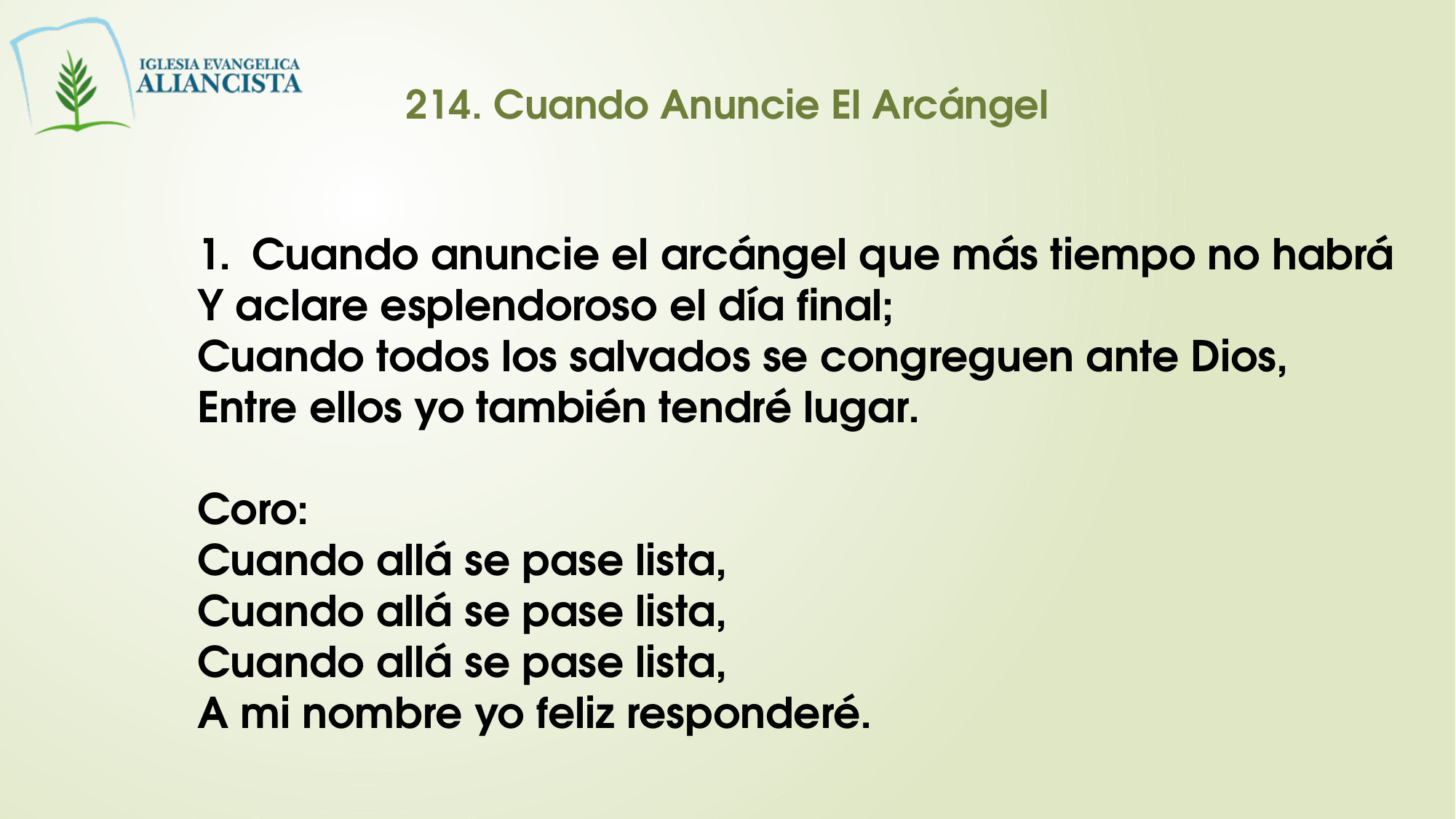

214. Cuando Anuncie El Arcángel
Cuando anuncie el arcángel que más tiempo no habrá
Y aclare esplendoroso el día final;
Cuando todos los salvados se congreguen ante Dios,
Entre ellos yo también tendré lugar.

Coro:
Cuando allá se pase lista,
Cuando allá se pase lista,
Cuando allá se pase lista,
A mi nombre yo feliz responderé.